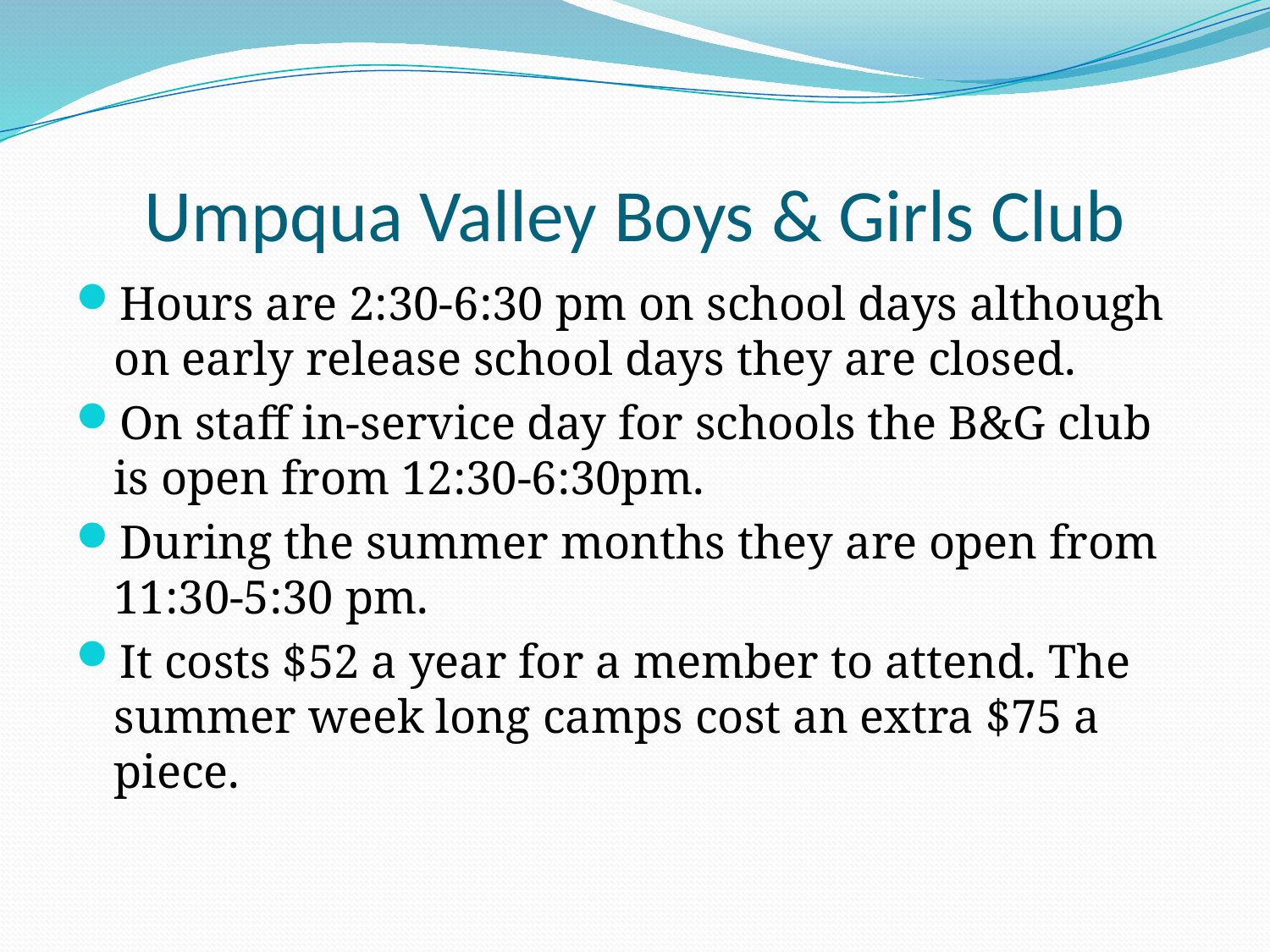

# Umpqua Valley Boys & Girls Club
Hours are 2:30-6:30 pm on school days although on early release school days they are closed.
On staff in-service day for schools the B&G club is open from 12:30-6:30pm.
During the summer months they are open from 11:30-5:30 pm.
It costs $52 a year for a member to attend. The summer week long camps cost an extra $75 a piece.